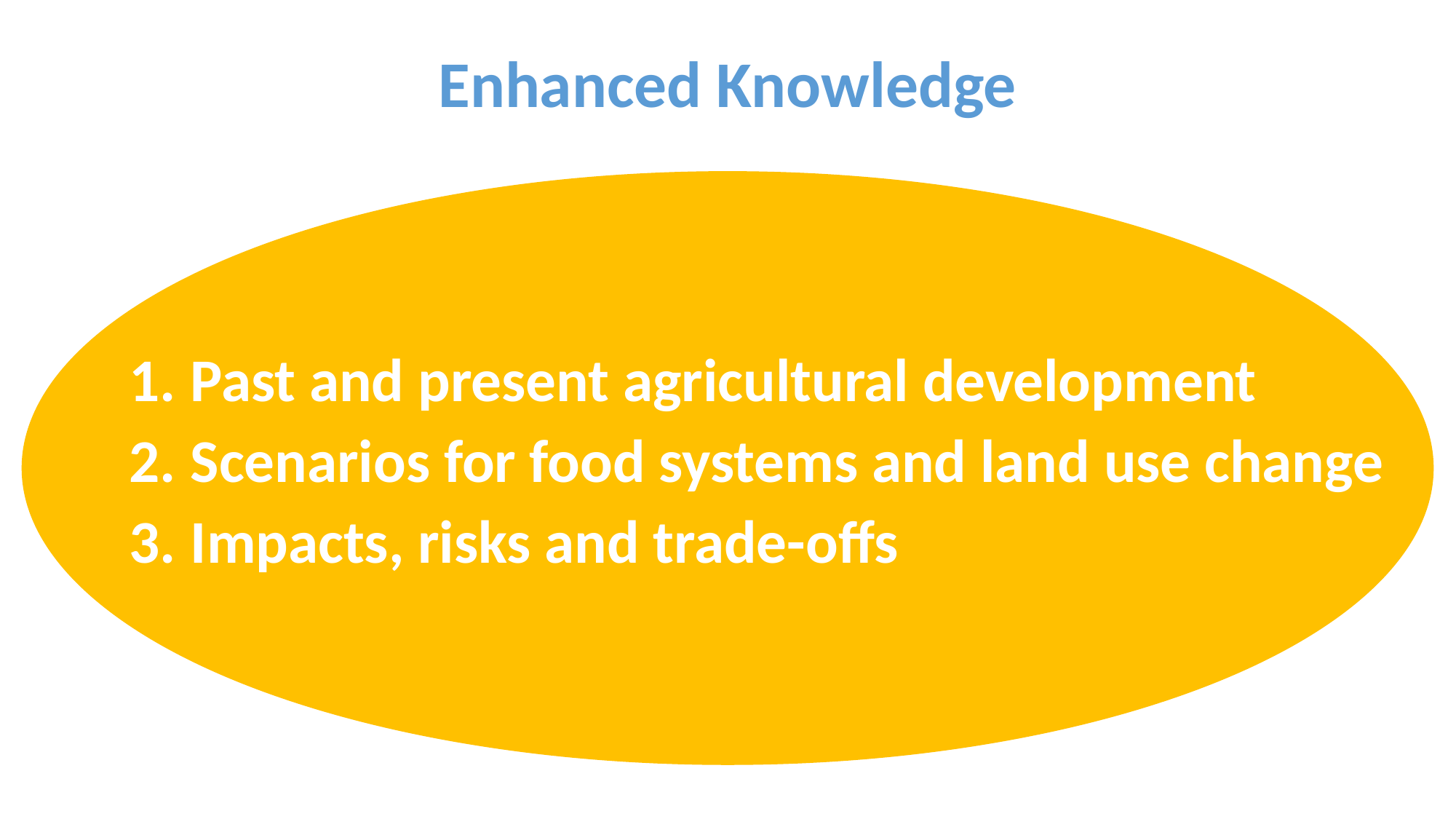

# Enhanced Knowledge

Past and present agricultural development
Scenarios for food systems and land use change
Impacts, risks and trade-offs